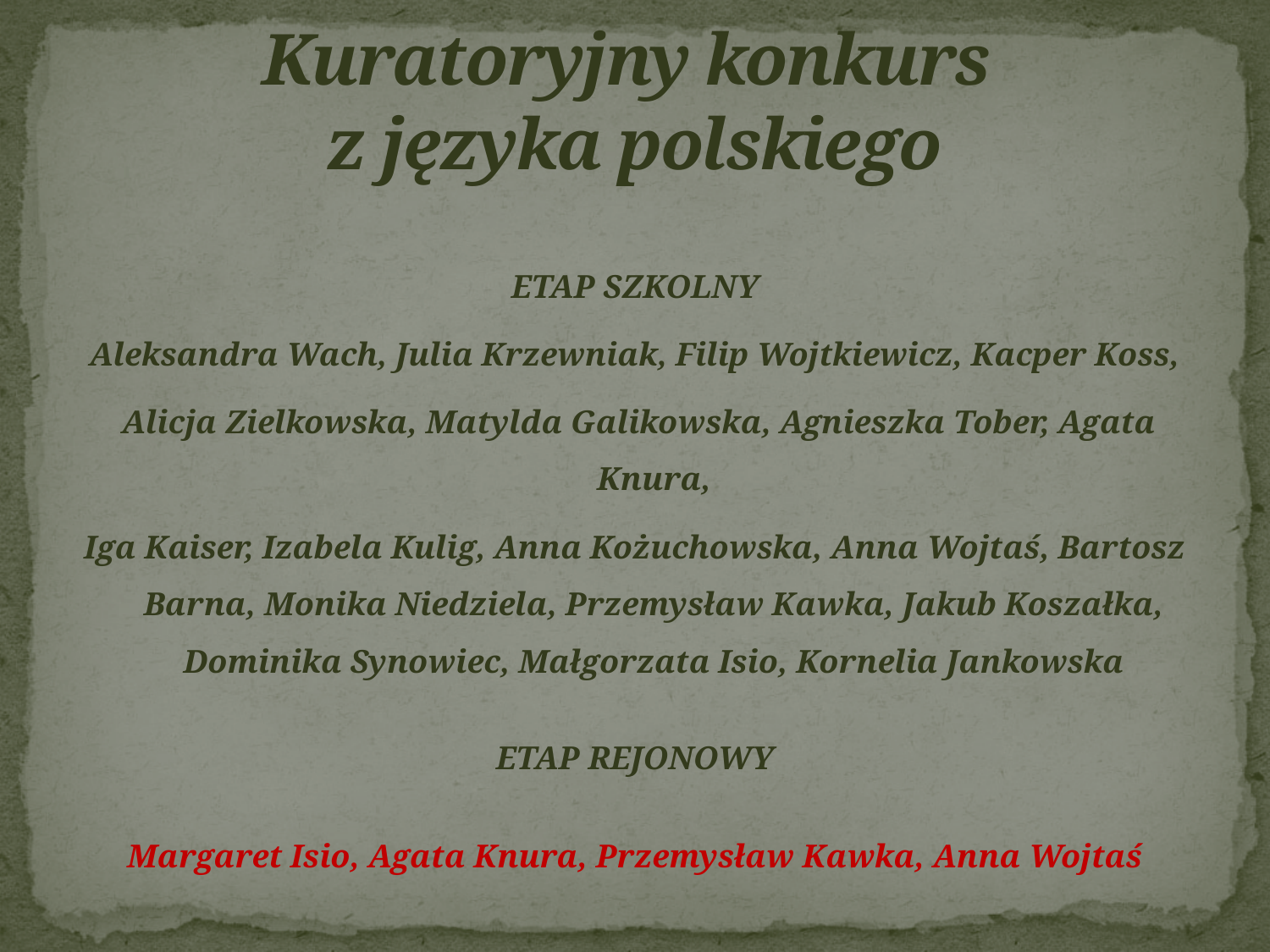

# Kuratoryjny konkurs z języka polskiego

ETAP SZKOLNY
Aleksandra Wach, Julia Krzewniak, Filip Wojtkiewicz, Kacper Koss,
 Alicja Zielkowska, Matylda Galikowska, Agnieszka Tober, Agata Knura,
Iga Kaiser, Izabela Kulig, Anna Kożuchowska, Anna Wojtaś, Bartosz Barna, Monika Niedziela, Przemysław Kawka, Jakub Koszałka, Dominika Synowiec, Małgorzata Isio, Kornelia Jankowska

ETAP REJONOWY

Margaret Isio, Agata Knura, Przemysław Kawka, Anna Wojtaś